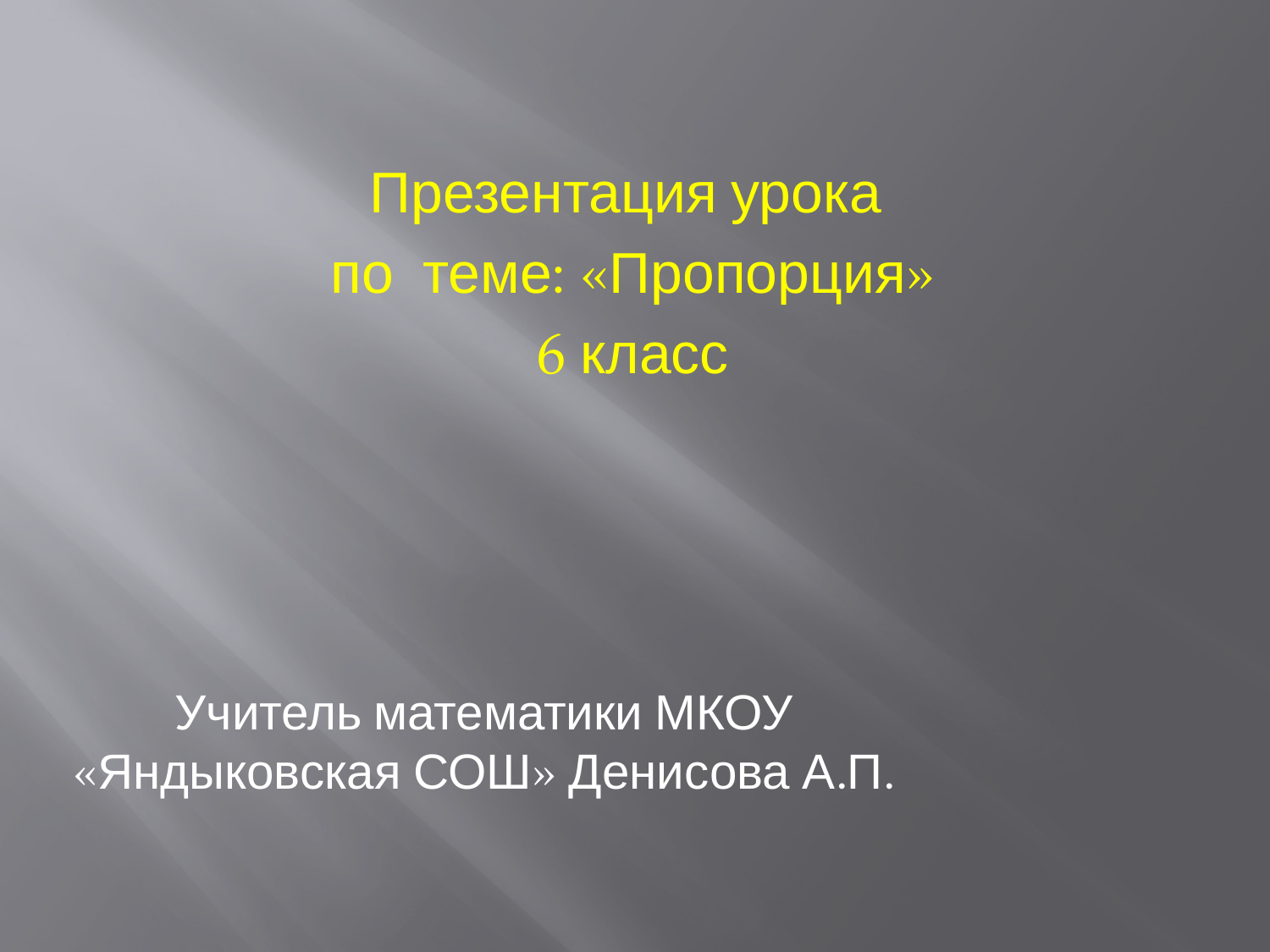

Презентация урока
по  теме: «Пропорция»
6 класс
Учитель математики МКОУ «Яндыковская СОШ» Денисова А.П.